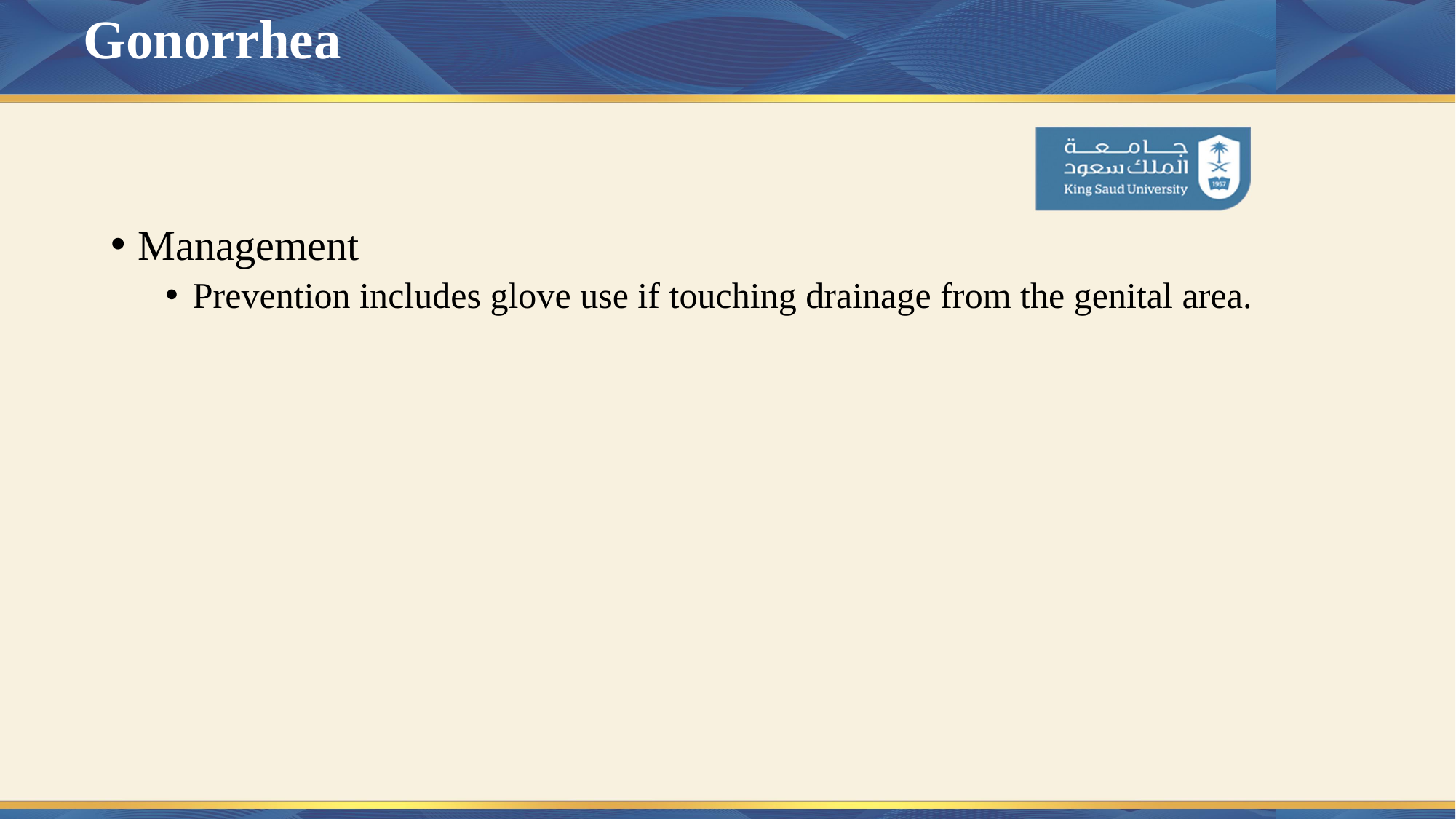

# Gonorrhea
Management
Prevention includes glove use if touching drainage from the genital area.